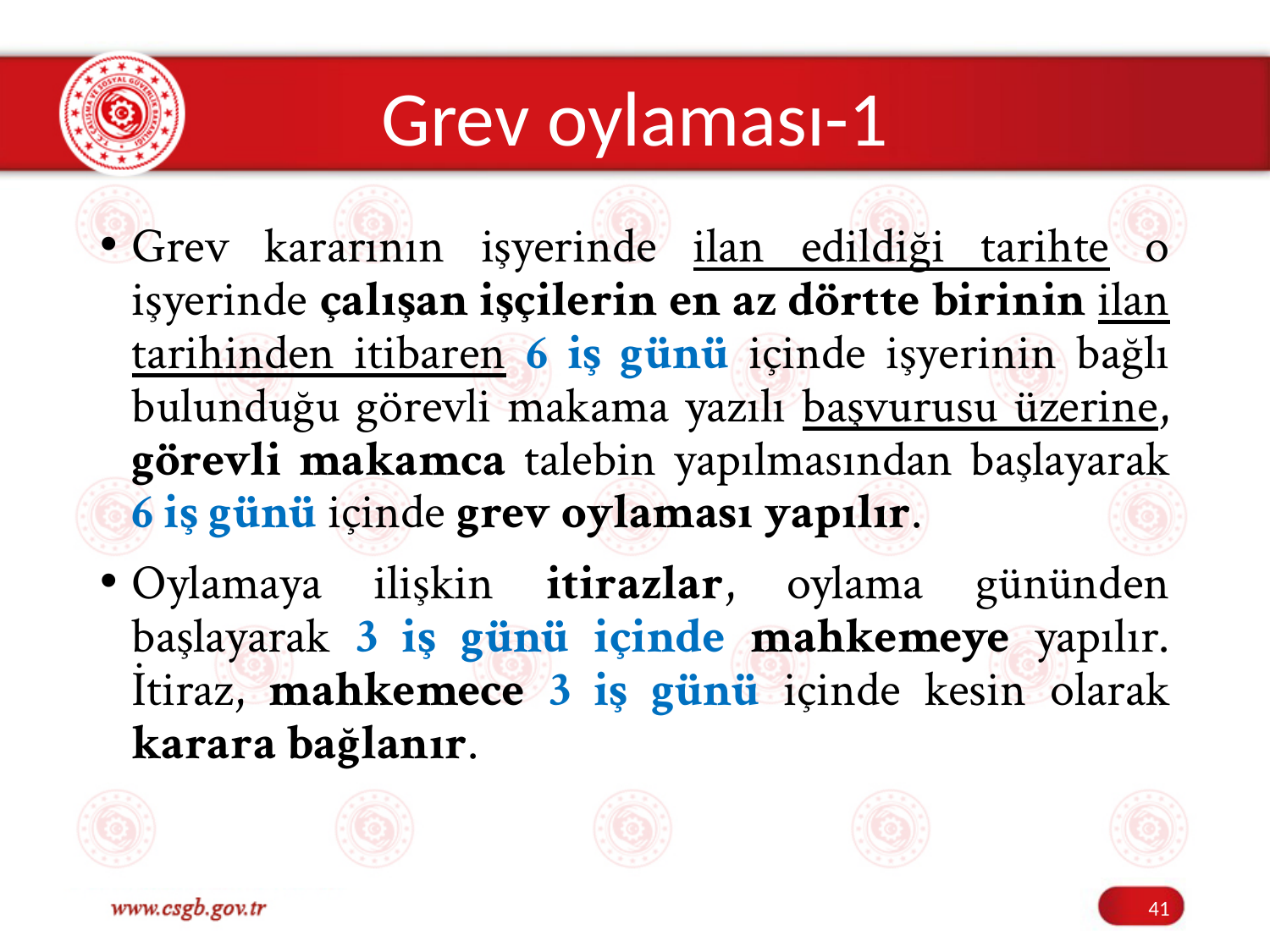

# Grev oylaması-1
Grev kararının işyerinde ilan edildiği tarihte o işyerinde çalışan işçilerin en az dörtte birinin ilan tarihinden itibaren 6 iş günü içinde işyerinin bağlı bulunduğu görevli makama yazılı başvurusu üzerine, görevli makamca talebin yapılmasından başlayarak 6 iş günü içinde grev oylaması yapılır.
Oylamaya ilişkin itirazlar, oylama gününden başlayarak 3 iş günü içinde mahkemeye yapılır. İtiraz, mahkemece 3 iş günü içinde kesin olarak karara bağlanır.
41